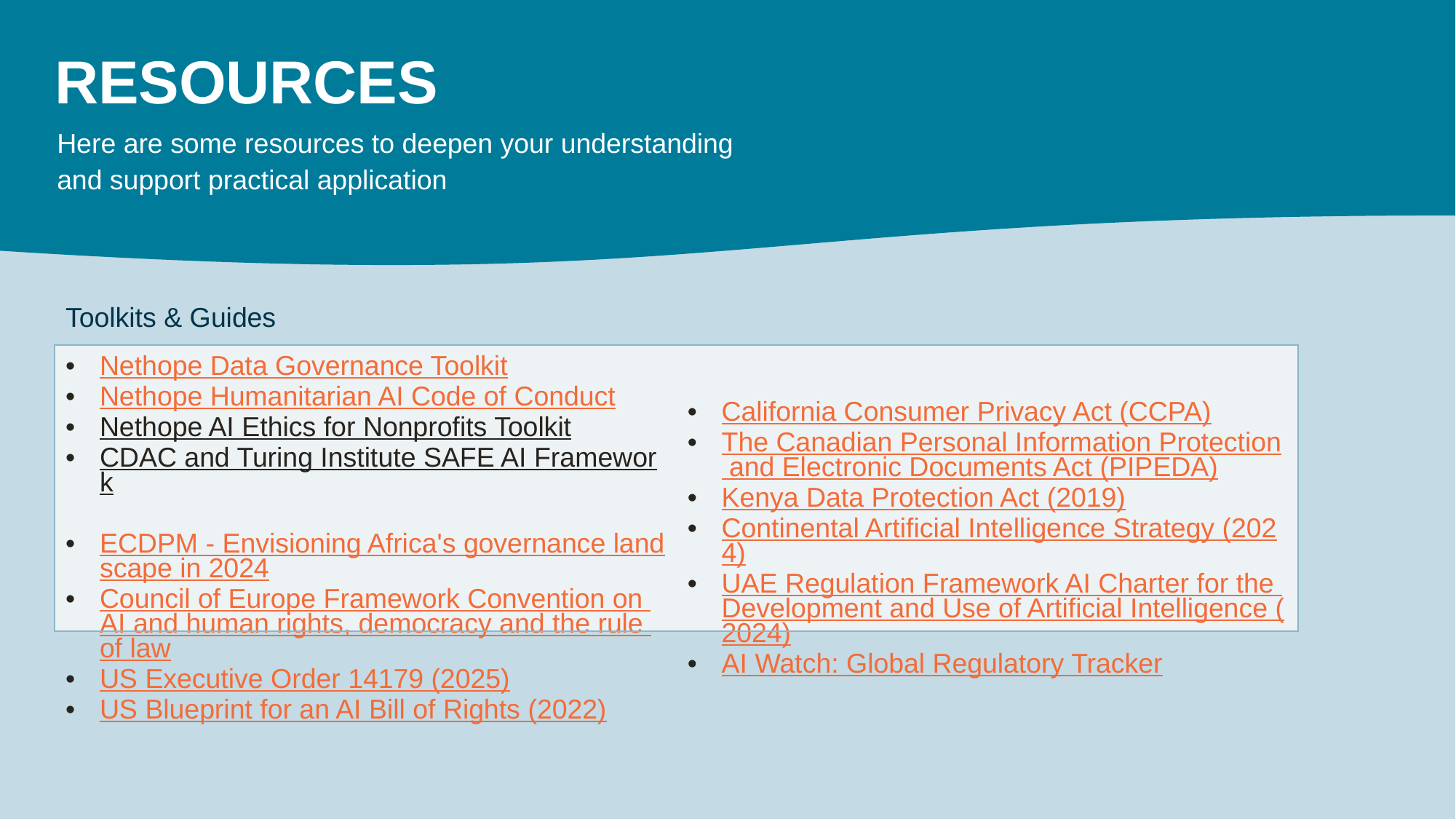

RESOURCES
Here are some resources to deepen your understanding and support practical application
| Toolkits & Guides |  |
| --- | --- |
| Nethope Data Governance Toolkit Nethope Humanitarian AI Code of Conduct Nethope AI Ethics for Nonprofits Toolkit CDAC and Turing Institute SAFE AI Framework ECDPM - Envisioning Africa's governance landscape in 2024 Council of Europe Framework Convention on AI and human rights, democracy and the rule of law US Executive Order 14179 (2025) US Blueprint for an AI Bill of Rights (2022) | California Consumer Privacy Act (CCPA) The Canadian Personal Information Protection and Electronic Documents Act (PIPEDA) Kenya Data Protection Act (2019) Continental Artificial Intelligence Strategy (2024) UAE Regulation Framework AI Charter for the Development and Use of Artificial Intelligence (2024) AI Watch: Global Regulatory Tracker |